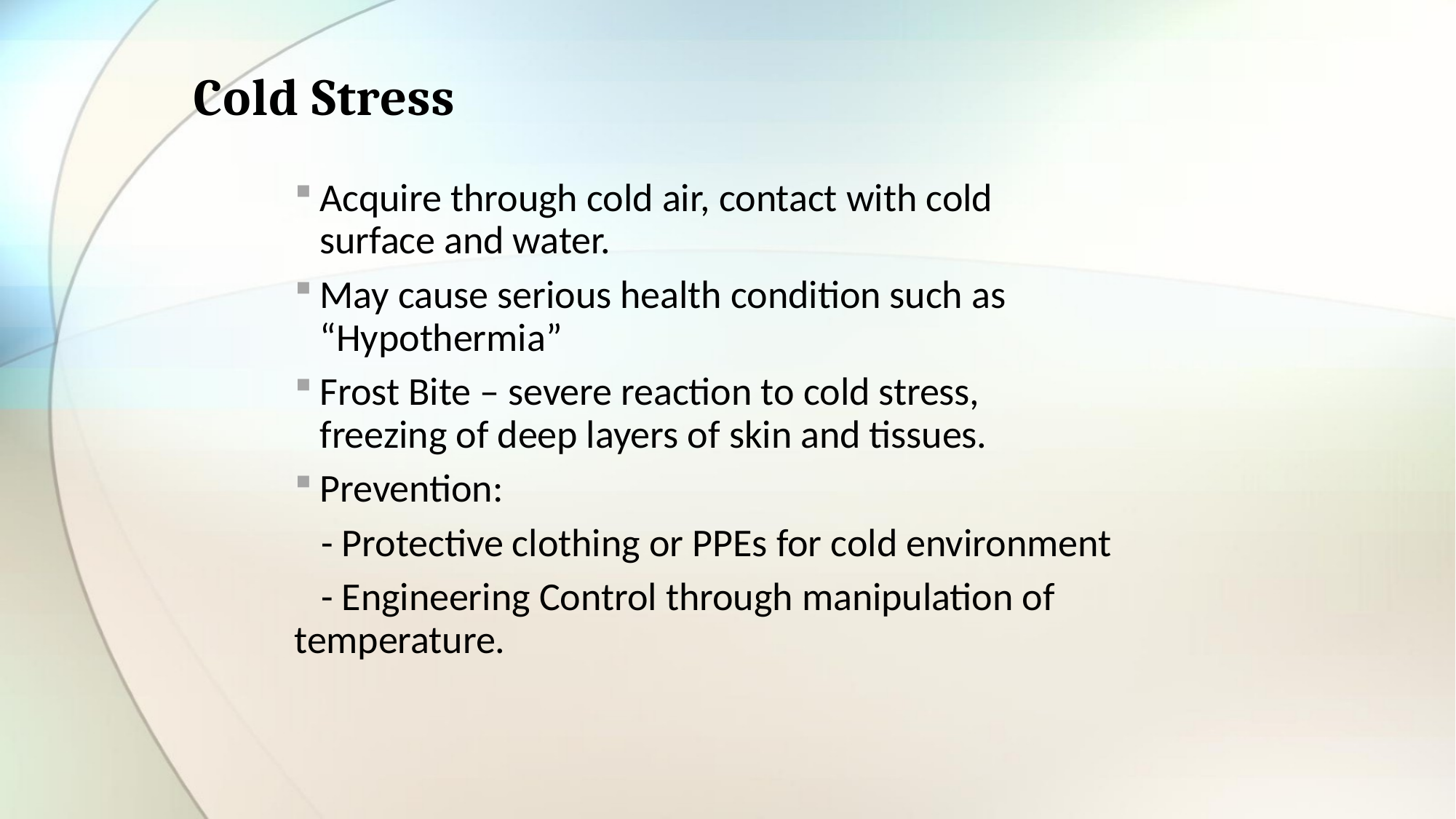

# Cold Stress
Acquire through cold air, contact with cold surface and water.
May cause serious health condition such as “Hypothermia”
Frost Bite – severe reaction to cold stress, freezing of deep layers of skin and tissues.
Prevention:
   - Protective clothing or PPEs for cold environment
   - Engineering Control through manipulation of temperature.